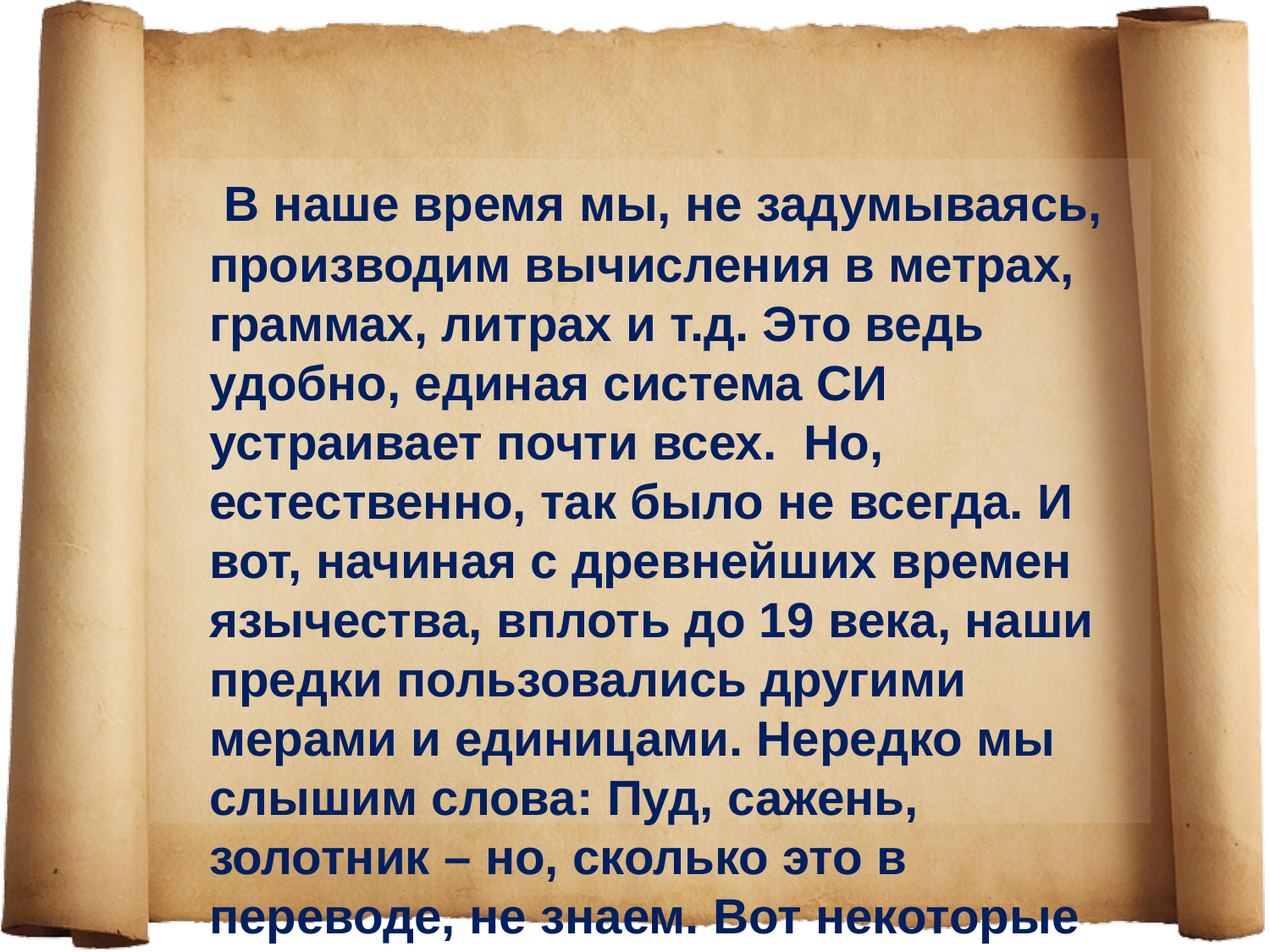

#
    В наше время мы, не задумываясь, производим вычисления в метрах, граммах, литрах и т.д. Это ведь удобно, единая система СИ устраивает почти всех.  Но, естественно, так было не всегда. И вот, начиная с древнейших времен язычества, вплоть до 19 века, наши предки пользовались другими мерами и единицами. Нередко мы слышим слова: Пуд, сажень, золотник – но, сколько это в переводе, не знаем. Вот некоторые величины: